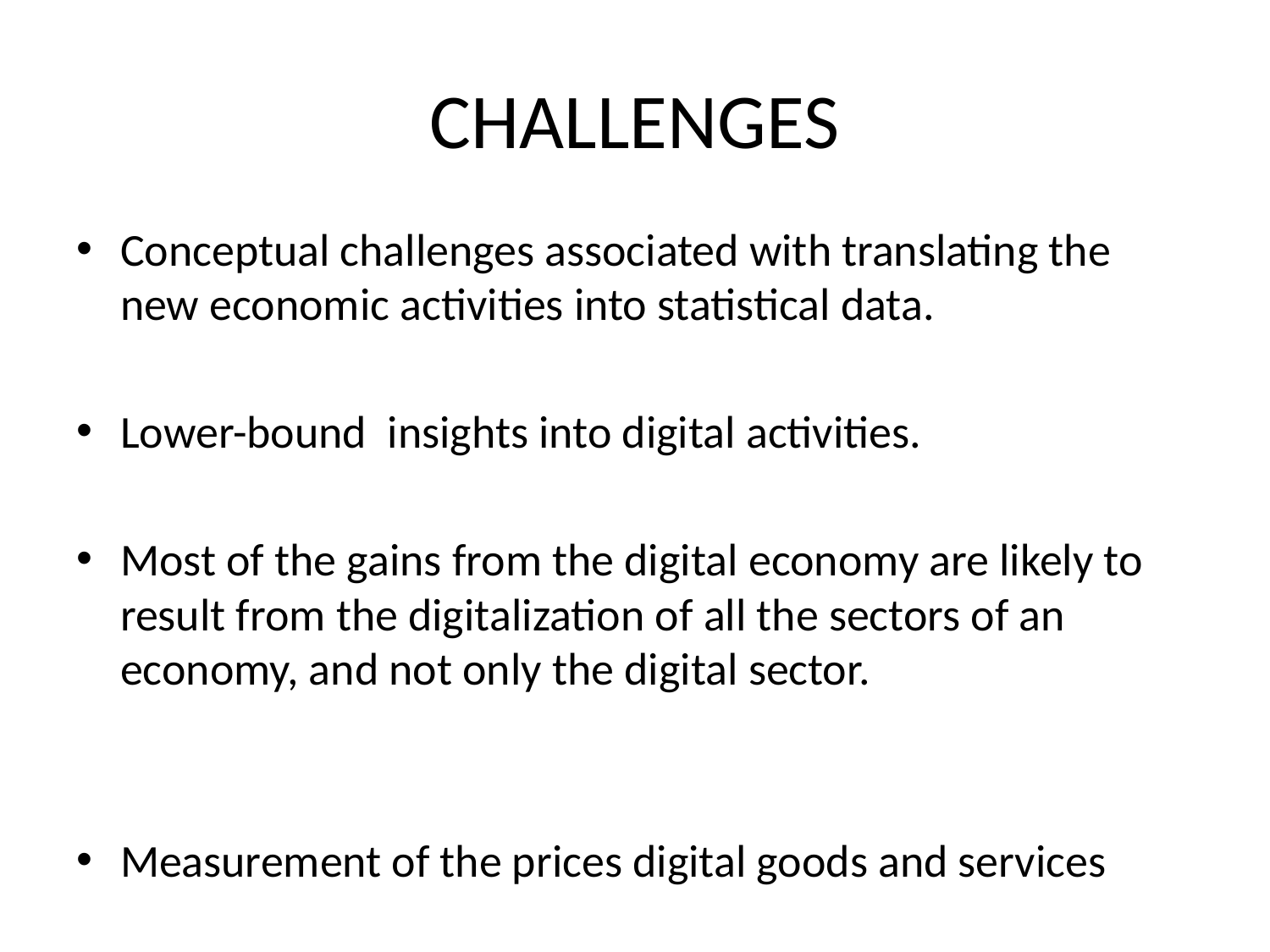

# CHALLENGES

Conceptual challenges associated with translating the new economic activities into statistical data.

Lower-bound  insights into digital activities.

Most of the gains from the digital economy are likely to result from the digitalization of all the sectors of an economy, and not only the digital sector.

Measurement of the prices digital goods and services